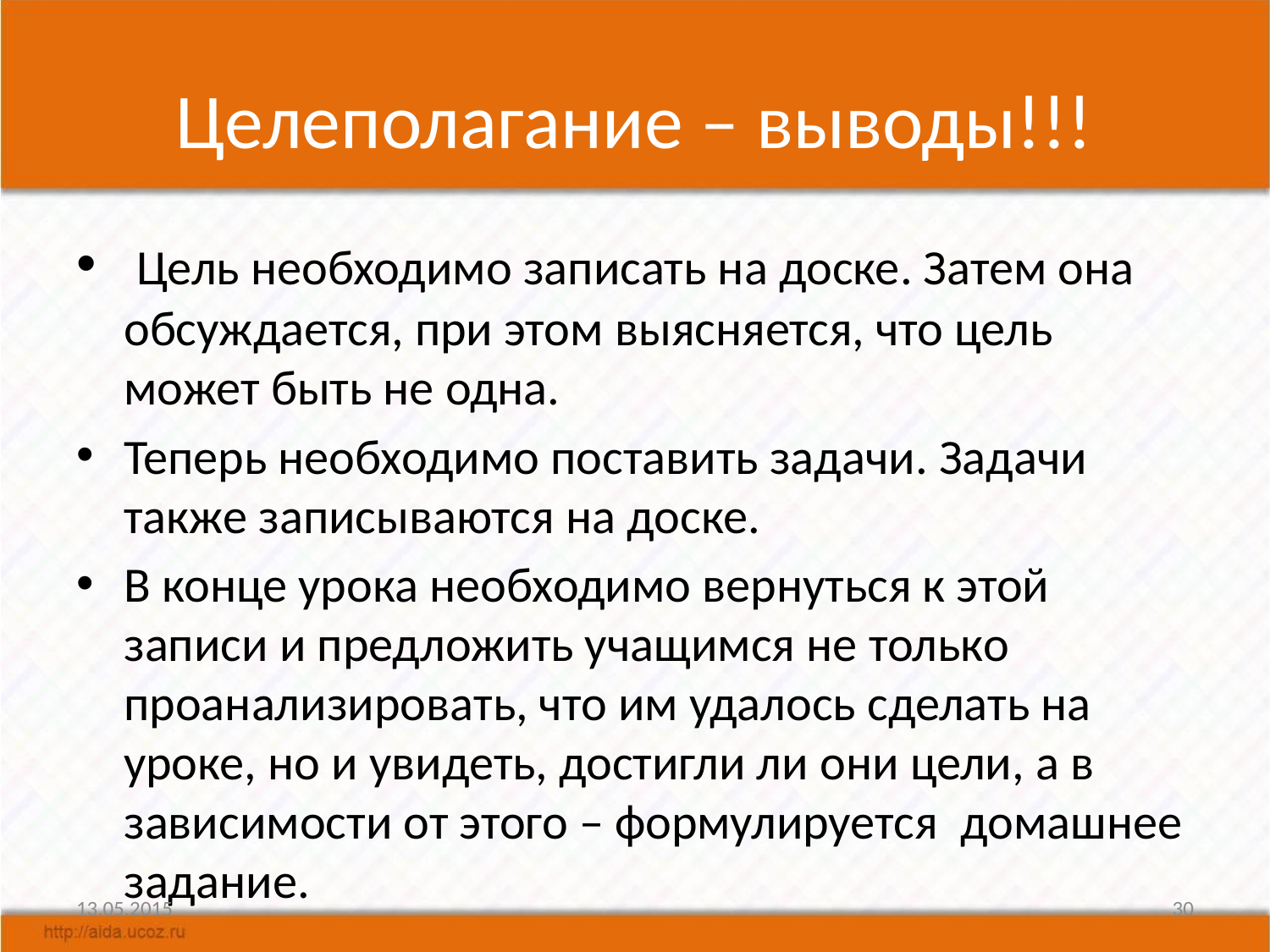

# Целеполагание – выводы!!!
 Цель необходимо записать на доске. Затем она обсуждается, при этом выясняется, что цель может быть не одна.
Теперь необходимо поставить задачи. Задачи также записываются на доске.
В конце урока необходимо вернуться к этой записи и предложить учащимся не только проанализировать, что им удалось сделать на уроке, но и увидеть, достигли ли они цели, а в зависимости от этого – формулируется  домашнее задание.
13.05.2015
30